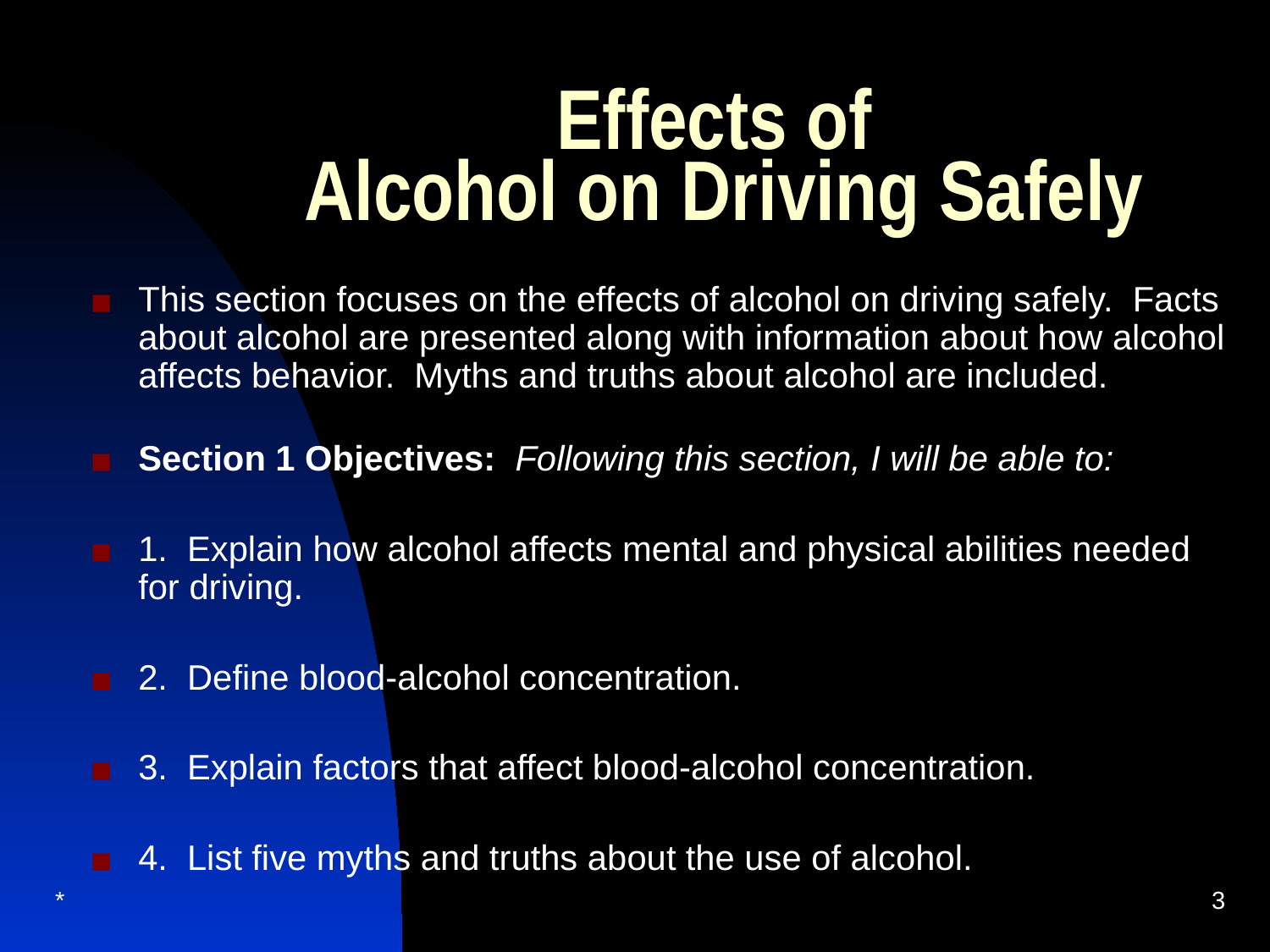

# Effects of Alcohol on Driving Safely
This section focuses on the effects of alcohol on driving safely.  Facts about alcohol are presented along with information about how alcohol affects behavior.  Myths and truths about alcohol are included.

Section 1 Objectives:  Following this section, I will be able to:

1.  Explain how alcohol affects mental and physical abilities needed for driving.

2.  Define blood-alcohol concentration.

3.  Explain factors that affect blood-alcohol concentration.

4.  List five myths and truths about the use of alcohol.
*
3